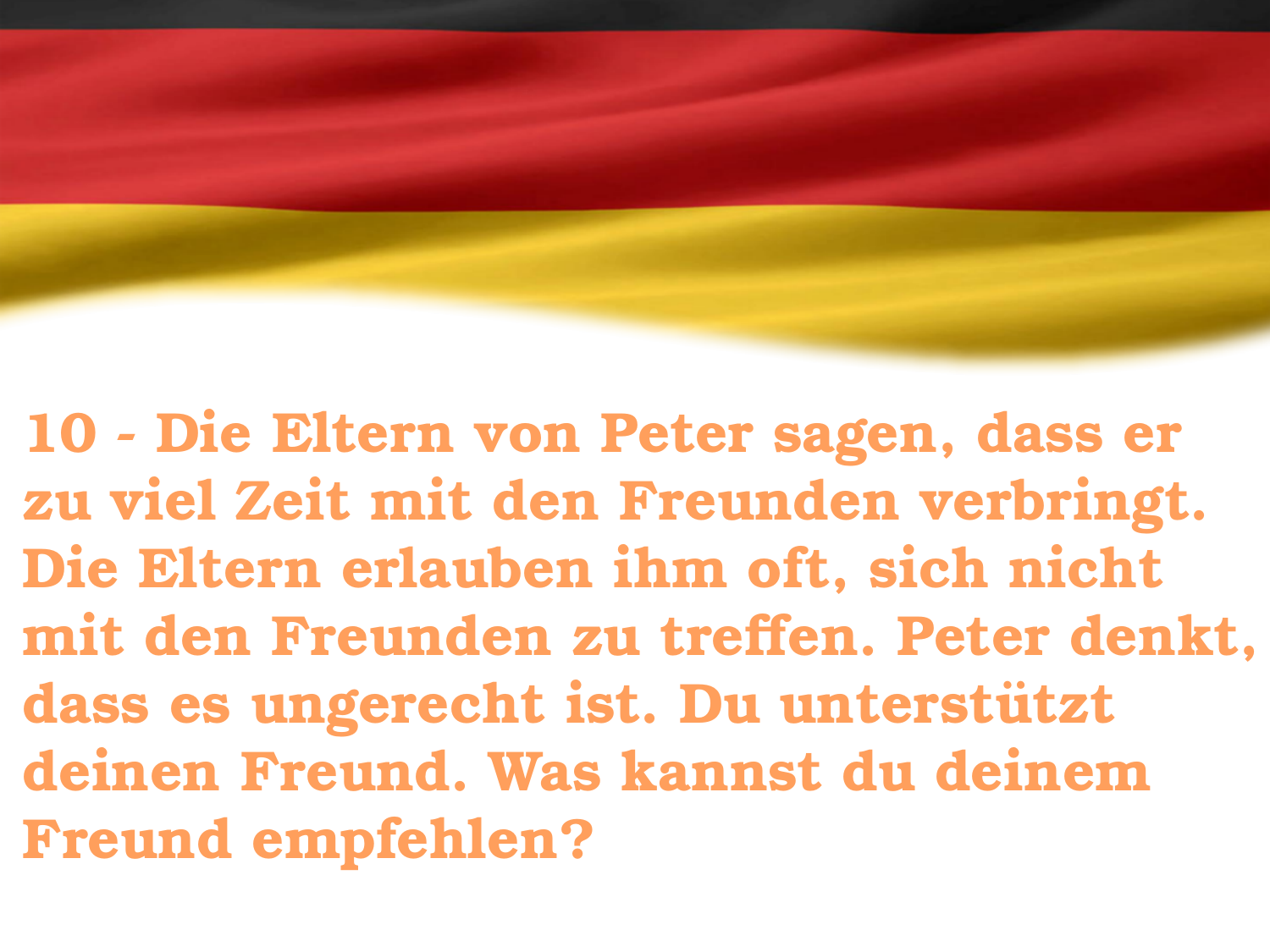

10 - Die Eltern von Peter sagen, dass er zu viel Zeit mit den Freunden verbringt. Die Eltern erlauben ihm oft, sich nicht mit den Freunden zu treffen. Peter denkt, dass es ungerecht ist. Du unterstützt deinen Freund. Was kannst du deinem Freund empfehlen?